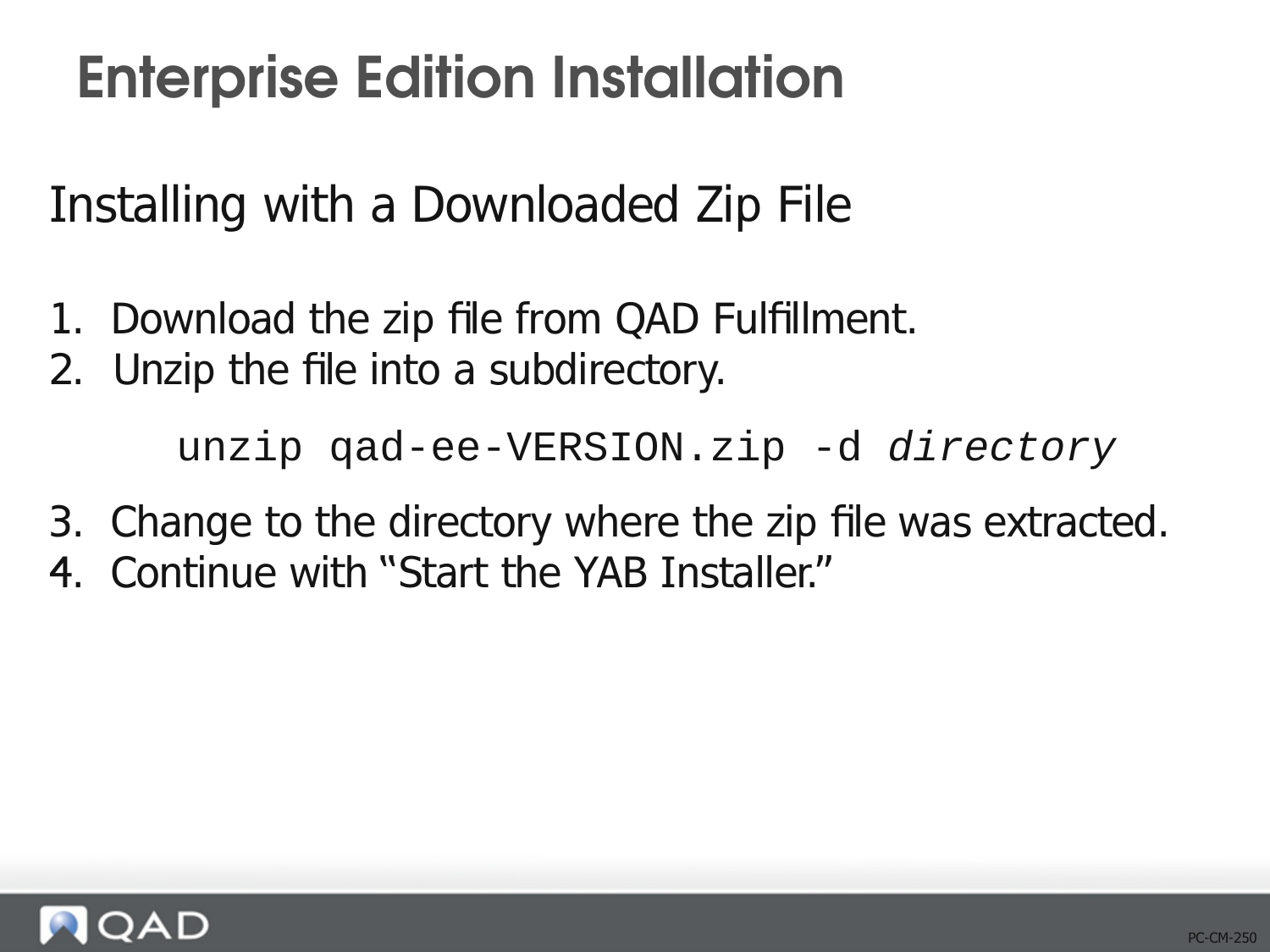

# Enterprise Edition Installation
Installing with a Downloaded Zip File

1.  Download the zip file from QAD Fulfillment.
Unzip the file into a subdirectory.

	unzip qad-ee-VERSION.zip -d directory

3.  Change to the directory where the zip file was extracted.
4.  Continue with “Start the YAB Installer.”
PC-CM-250